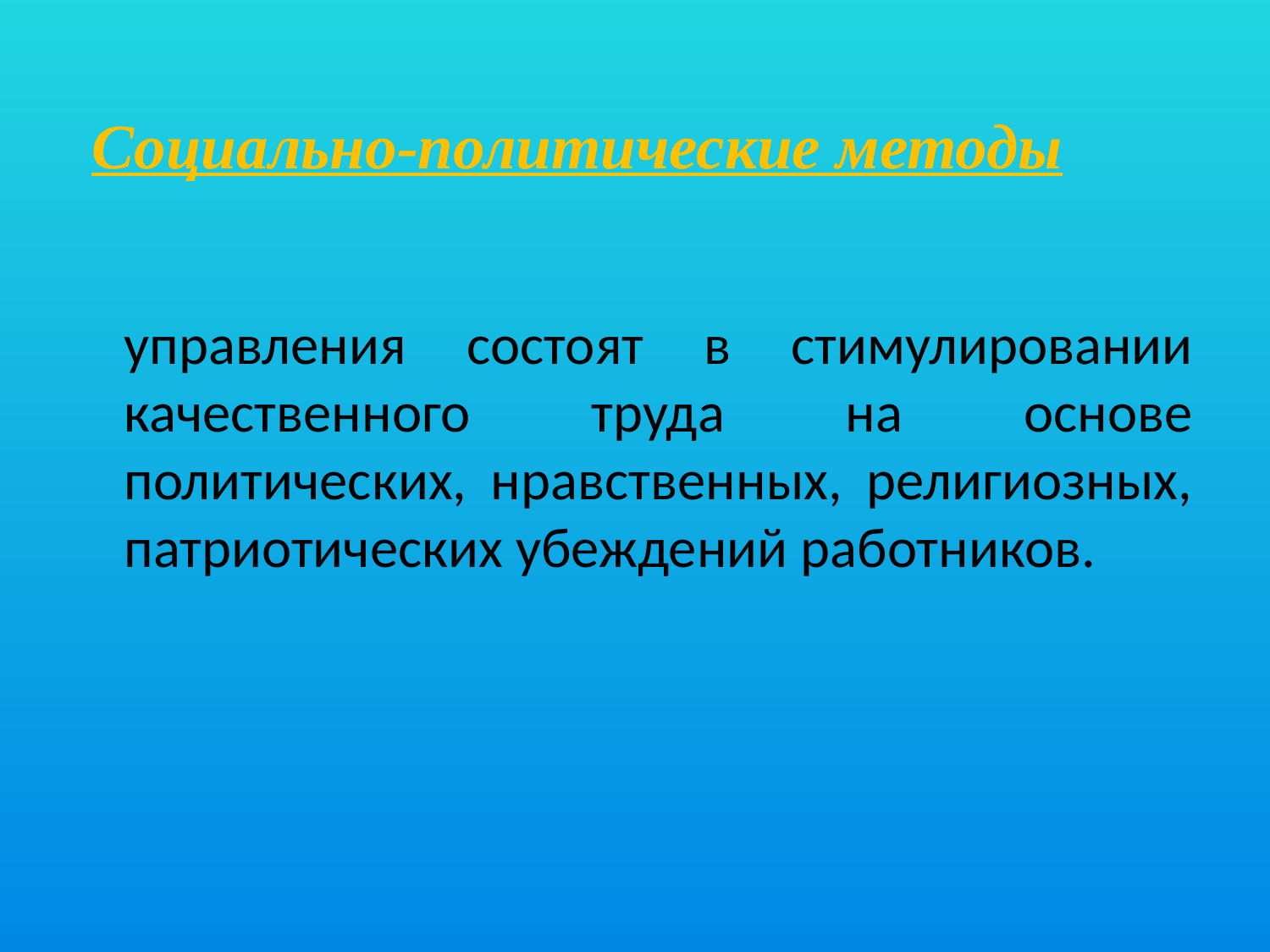

Социально-политические методы

	управления состоят в стимулировании качественного труда на основе политических, нравственных, религиозных, патриотических убеждений работников.